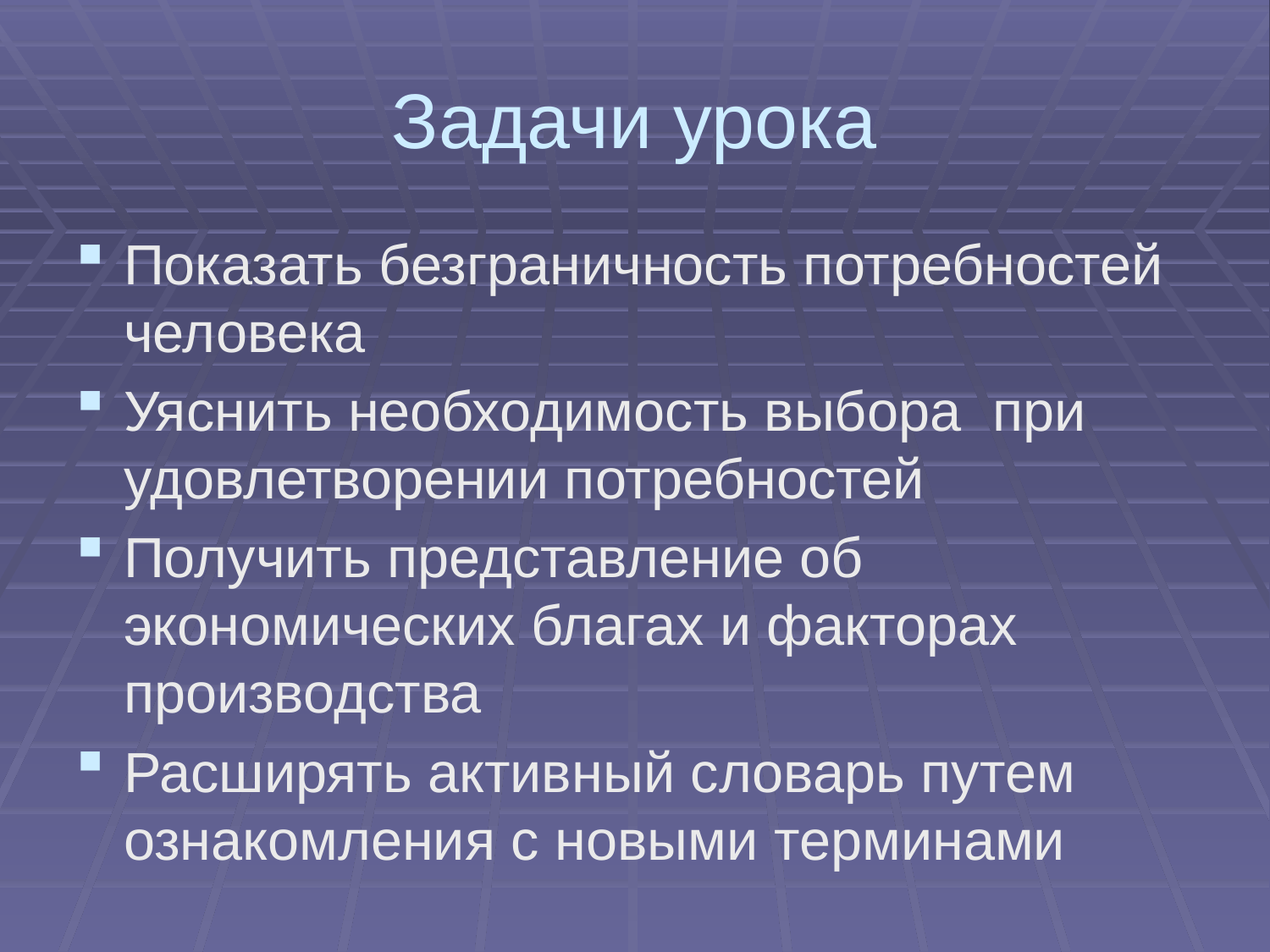

# Задачи урока
Показать безграничность потребностей человека
Уяснить необходимость выбора  при удовлетворении потребностей
Получить представление об экономических благах и факторах производства
Расширять активный словарь путем ознакомления с новыми терминами